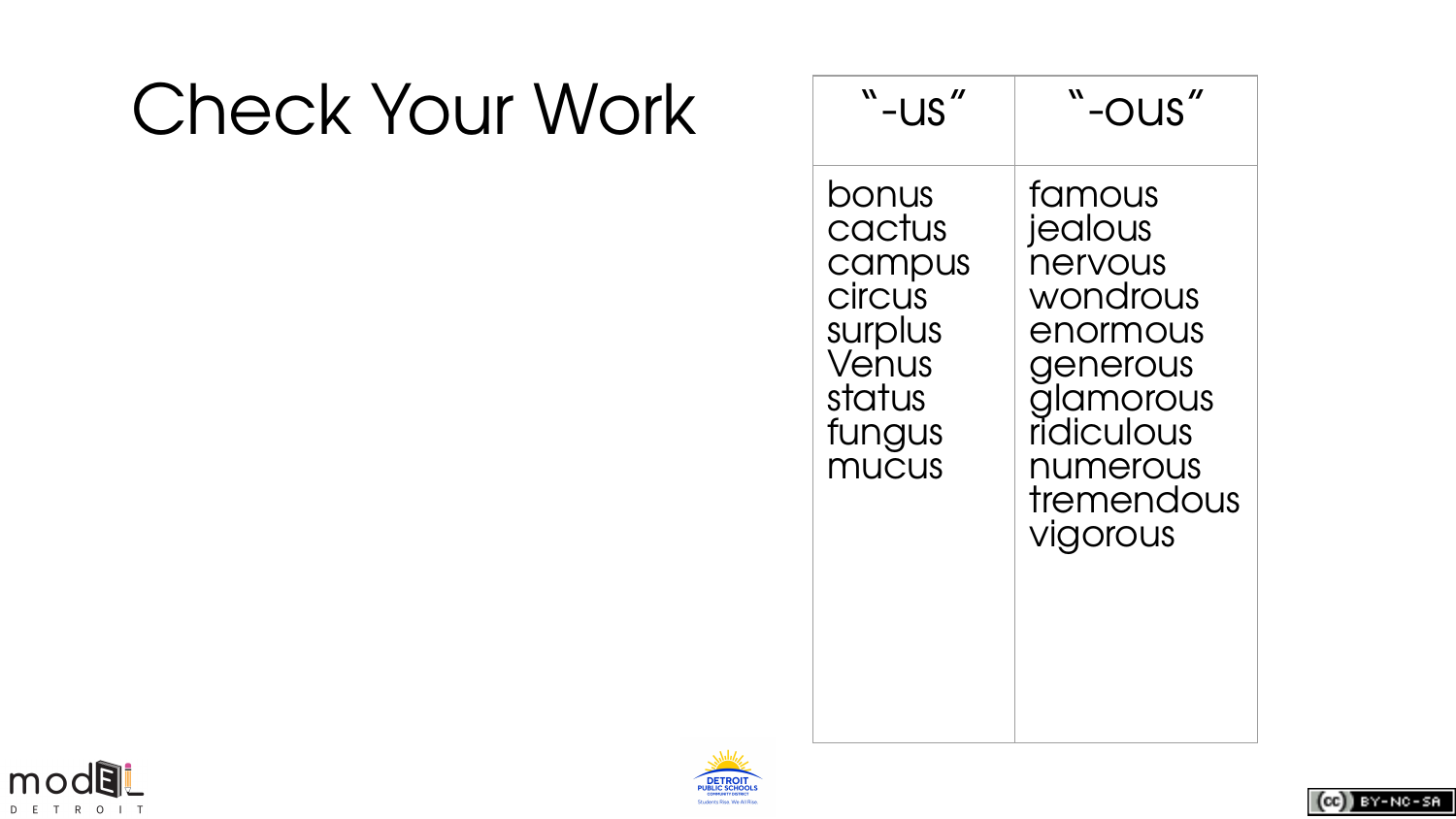

# Check Your Work
| “-us” | “-ous” |
| --- | --- |
| bonus cactus campus circus surplus Venus status fungus mucus | famous jealous nervous wondrous enormous generous glamorous ridiculous numerous tremendous vigorous |